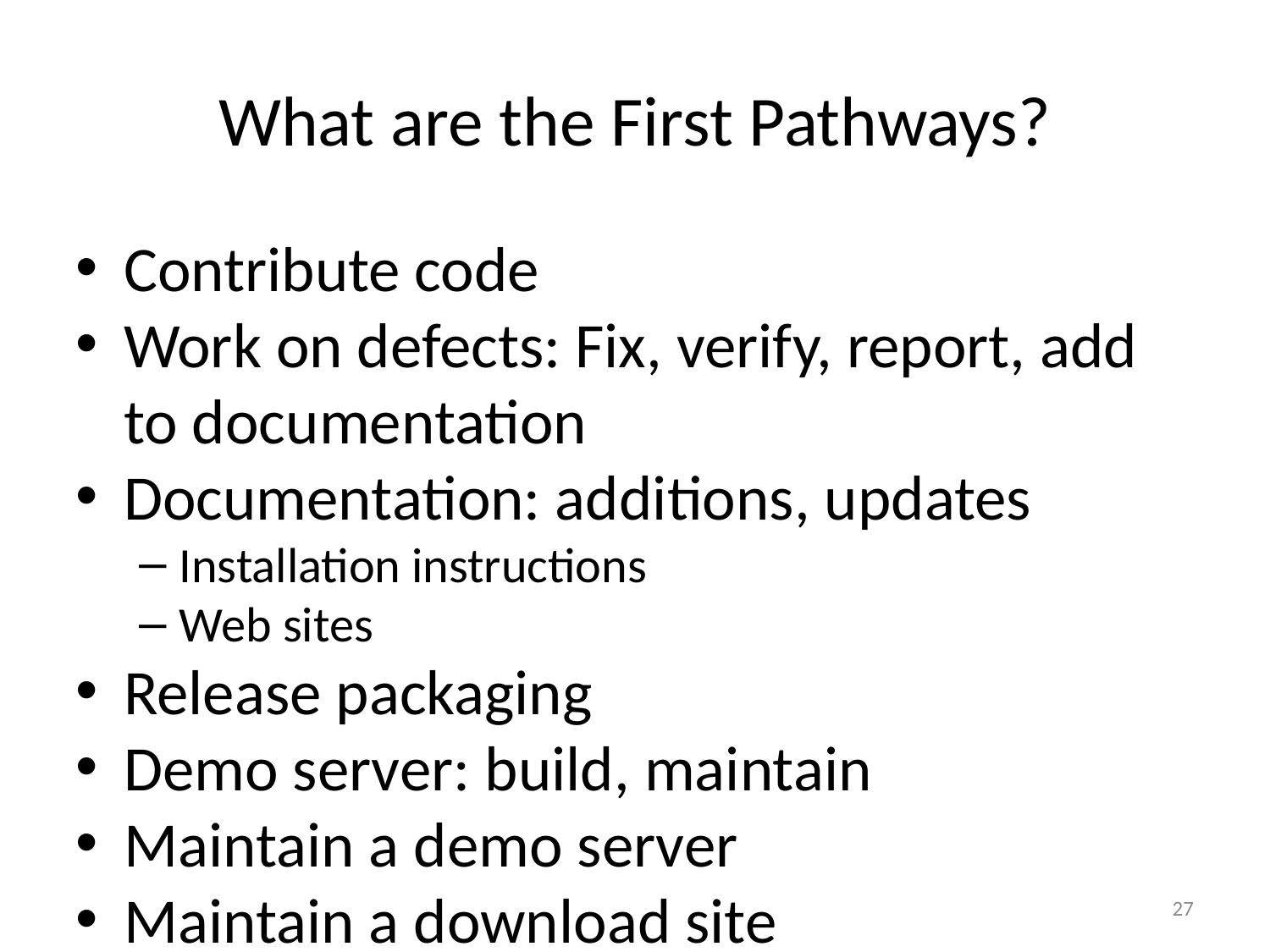

What are the First Pathways?
Contribute code
Work on defects: Fix, verify, report, add to documentation
Documentation: additions, updates
Installation instructions
Web sites
Release packaging
Demo server: build, maintain
Maintain a demo server
Maintain a download site
Participate in discussions: Add information, ask questions
27